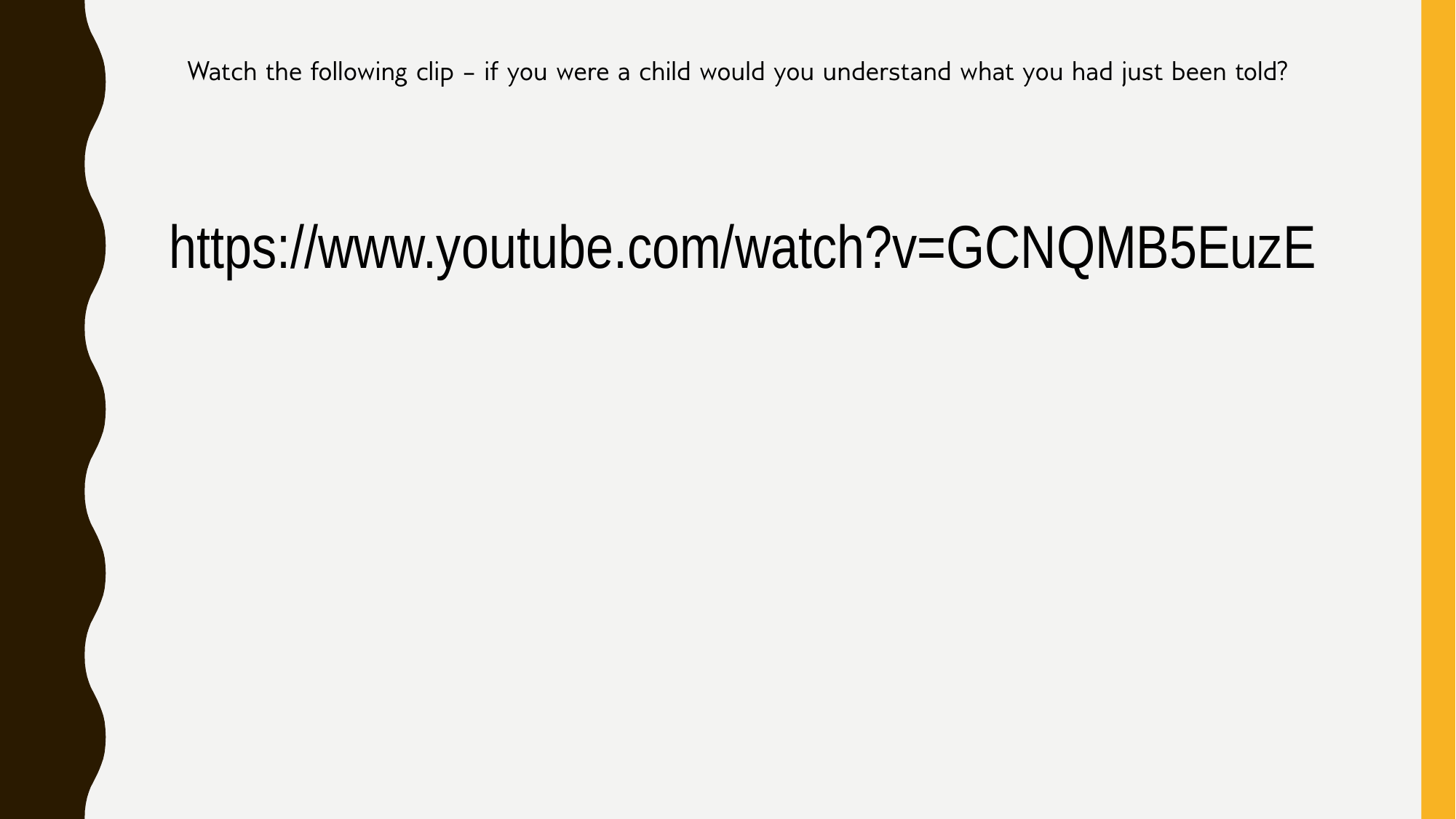

Watch the following clip – if you were a child would you understand what you had just been told?
https://www.youtube.com/watch?v=GCNQMB5EuzE